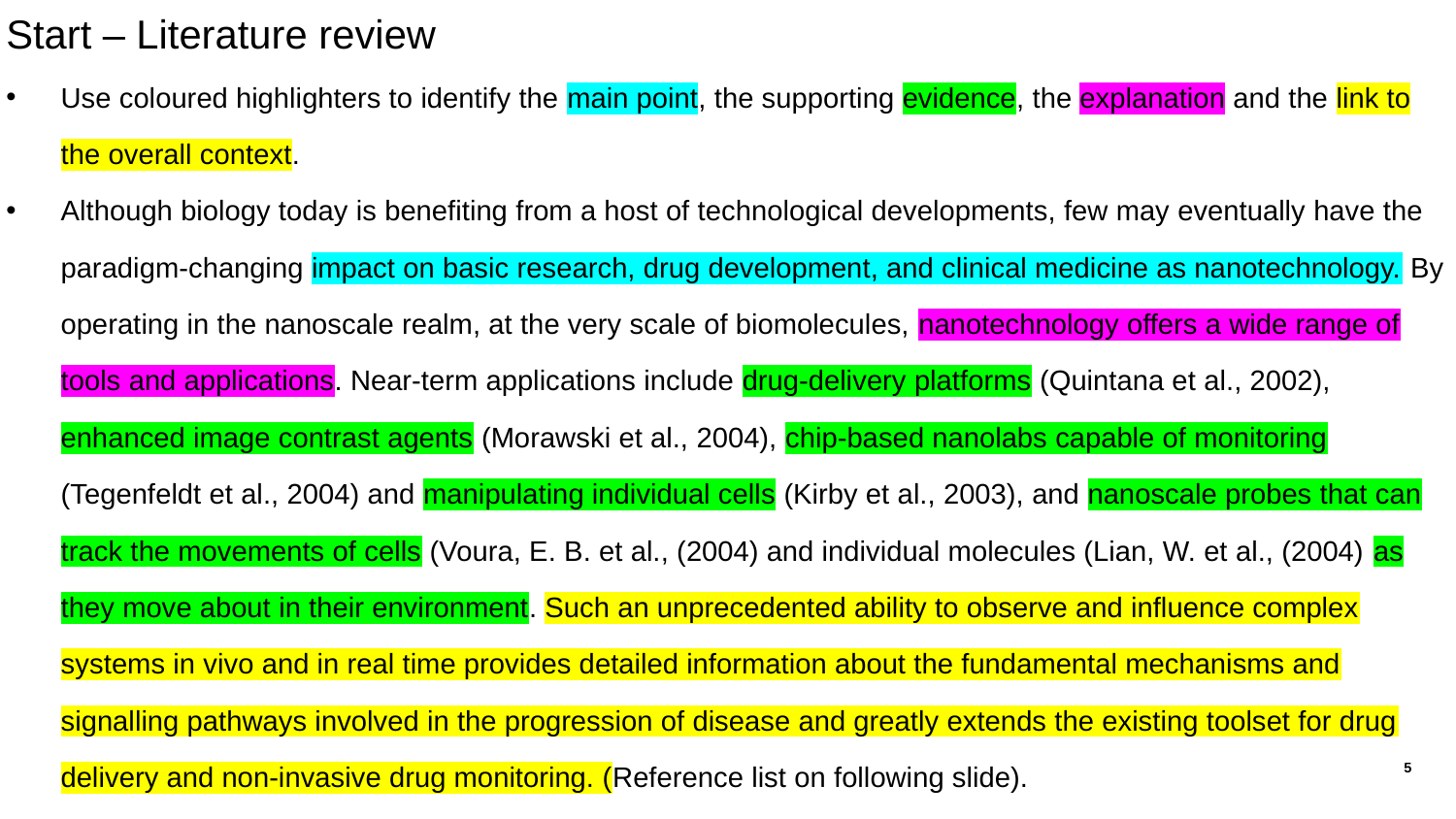

Start – Literature review
Use coloured highlighters to identify the main point, the supporting evidence, the explanation and the link to the overall context.
Although biology today is benefiting from a host of technological developments, few may eventually have the paradigm-changing impact on basic research, drug development, and clinical medicine as nanotechnology. By operating in the nanoscale realm, at the very scale of biomolecules, nanotechnology offers a wide range of tools and applications. Near-term applications include drug-delivery platforms (Quintana et al., 2002), enhanced image contrast agents (Morawski et al., 2004), chip-based nanolabs capable of monitoring (Tegenfeldt et al., 2004) and manipulating individual cells (Kirby et al., 2003), and nanoscale probes that can track the movements of cells (Voura, E. B. et al., (2004) and individual molecules (Lian, W. et al., (2004) as they move about in their environment. Such an unprecedented ability to observe and influence complex systems in vivo and in real time provides detailed information about the fundamental mechanisms and signalling pathways involved in the progression of disease and greatly extends the existing toolset for drug delivery and non-invasive drug monitoring. (Reference list on following slide).

5